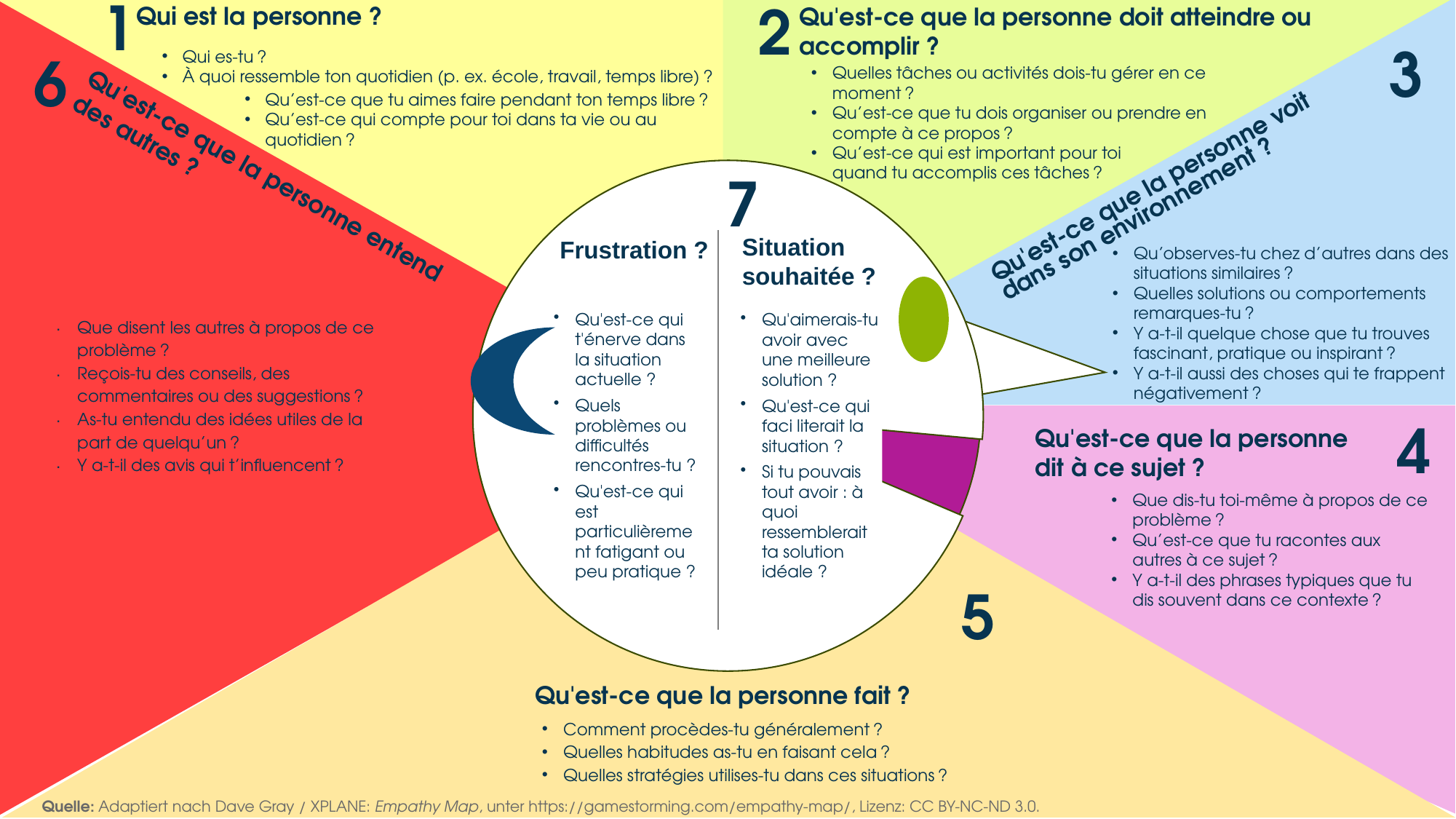

1
2
Qui est la personne ?
3

6

4
5
Quelle: Adaptiert nach Dave Gray / XPLANE: Empathy Map, unter https://gamestorming.com/empathy-map/, Lizenz: CC BY-NC-ND 3.0.

Situation souhaitée ?
Frustration ?

7
Qu'est-ce que la personne doit atteindre ou
accomplir ?
Qui es-tu ?
À quoi ressemble ton quotidien (p. ex. école, travail, temps libre) ?
Quelles tâches ou activités dois-tu gérer en ce moment ?
Qu’est-ce que tu dois organiser ou prendre en compte à ce propos ?
Qu’est-ce qui est important pour toi
quand tu accomplis ces tâches ?
Qu’est-ce que tu aimes faire pendant ton temps libre ?
Qu’est-ce qui compte pour toi dans ta vie ou au quotidien ?
Qu'est-ce que la personne voit
dans son environnement ?
Qu'est-ce que la personne entend des autres ?
Qu’observes-tu chez d’autres dans des situations similaires ?
Quelles solutions ou comportements remarques-tu ?
Y a-t-il quelque chose que tu trouves fascinant, pratique ou inspirant ?
Y a-t-il aussi des choses qui te frappent négativement ?

Qu'est-ce qui t'énerve dans la situation actuelle ?
Quels problèmes ou difficultés rencontres-tu ?
Qu'est-ce qui est particulièrement fatigant ou peu pratique ?
Qu'aimerais-tu avoir avec une meilleure solution ?
Qu'est-ce qui faci literait la situation ?
Si tu pouvais tout avoir : à quoi ressemblerait ta solution idéale ?
Que disent les autres à propos de ce problème ?
Reçois-tu des conseils, des commentaires ou des suggestions ?
As-tu entendu des idées utiles de la part de quelqu’un ?
Y a-t-il des avis qui t’influencent ?
Qu'est-ce que la personne dit à ce sujet ?
Que dis-tu toi-même à propos de ce problème ?
Qu’est-ce que tu racontes aux autres à ce sujet ?
Y a-t-il des phrases typiques que tu dis souvent dans ce contexte ?
Qu'est-ce que la personne fait ?
Comment procèdes-tu généralement ?
Quelles habitudes as-tu en faisant cela ?
Quelles stratégies utilises-tu dans ces situations ?